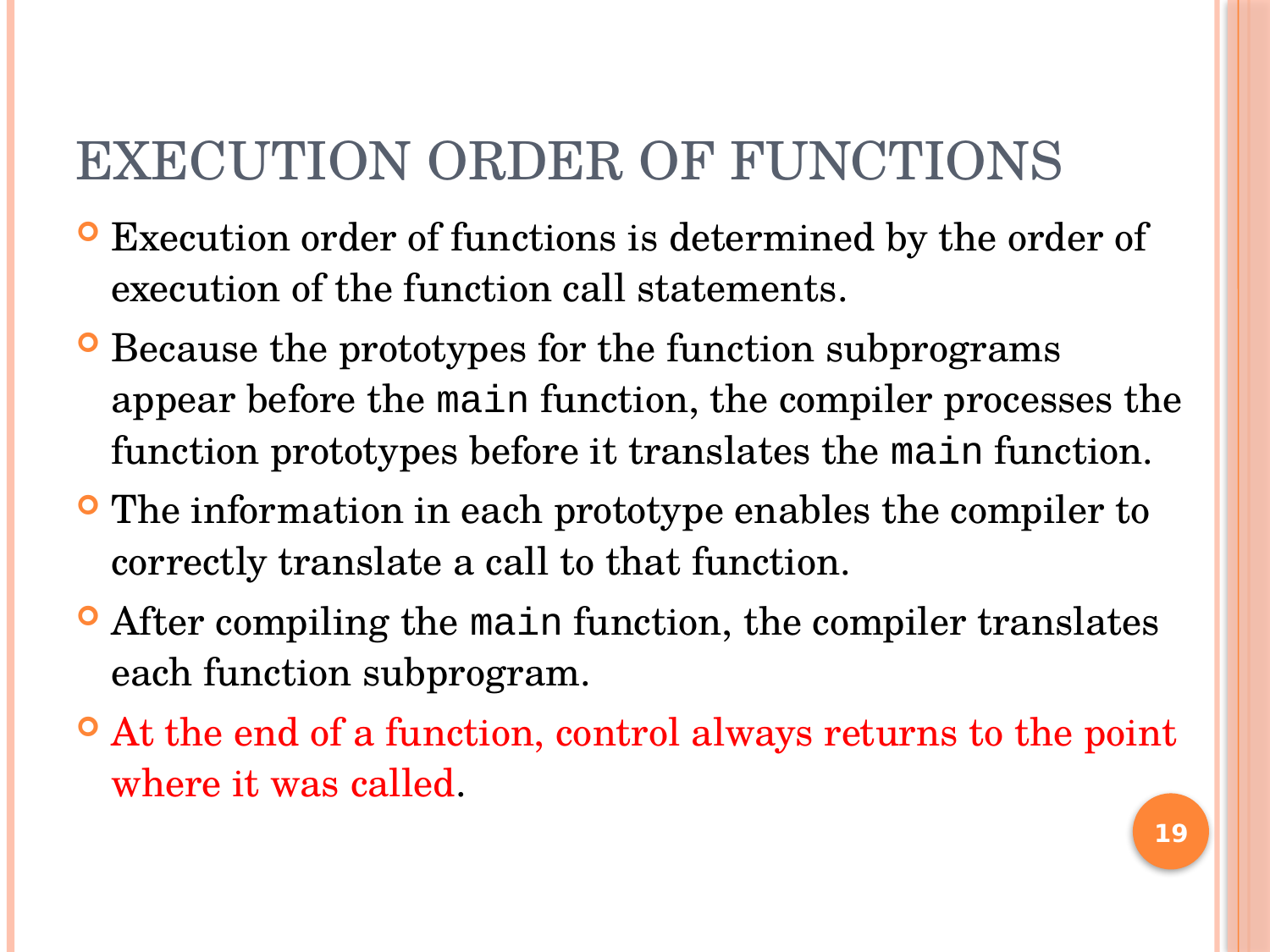

# Execution Order of Functions
Execution order of functions is determined by the order of execution of the function call statements.
Because the prototypes for the function subprograms appear before the main function, the compiler processes the function prototypes before it translates the main function.
The information in each prototype enables the compiler to correctly translate a call to that function.
After compiling the main function, the compiler translates each function subprogram.
At the end of a function, control always returns to the point where it was called.
19